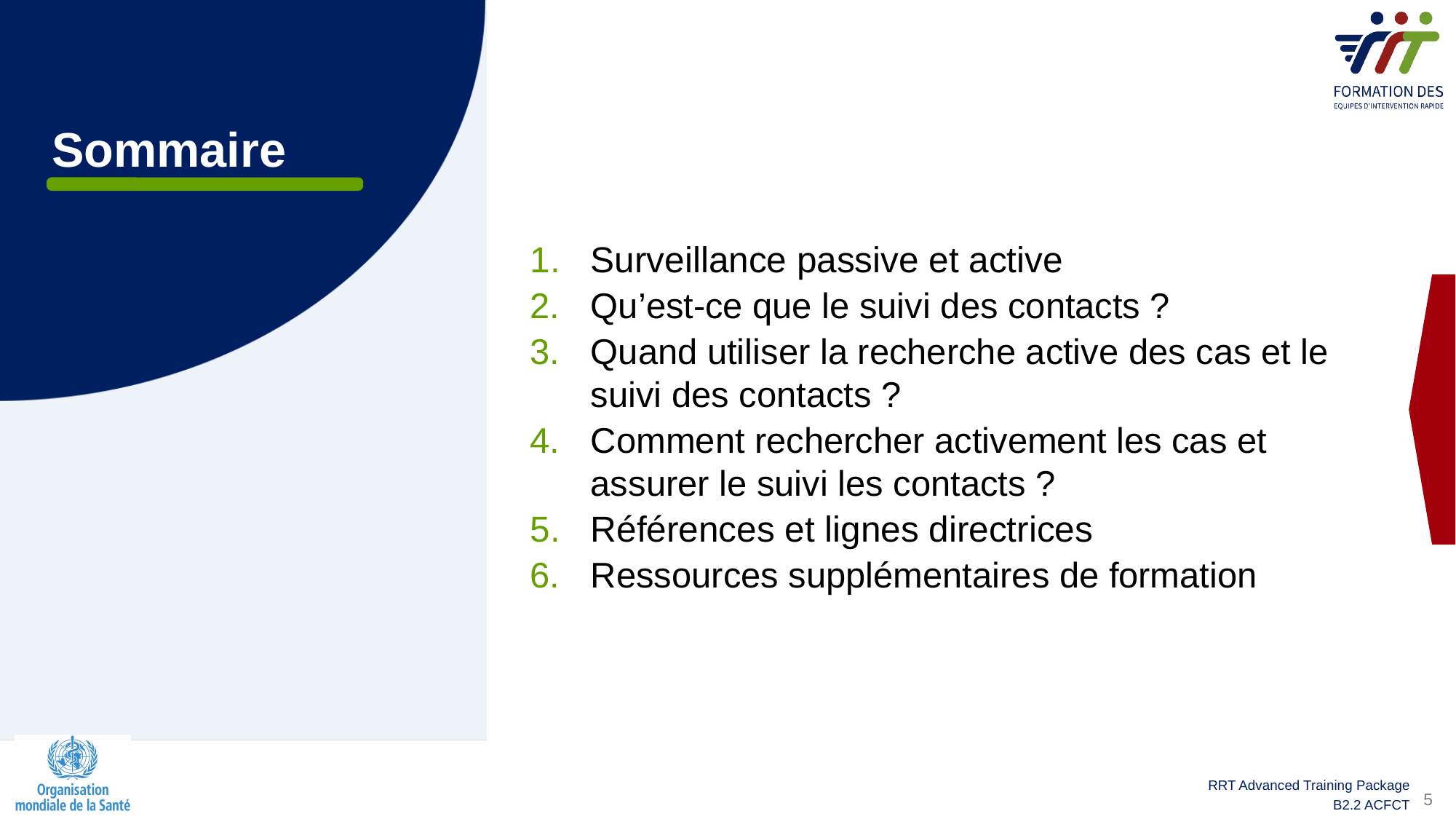

Sommaire

Surveillance passive et active
Qu’est-ce que le suivi des contacts ?
Quand utiliser la recherche active des cas et le suivi des contacts ?
Comment rechercher activement les cas et assurer le suivi les contacts ?
Références et lignes directrices
Ressources supplémentaires de formation